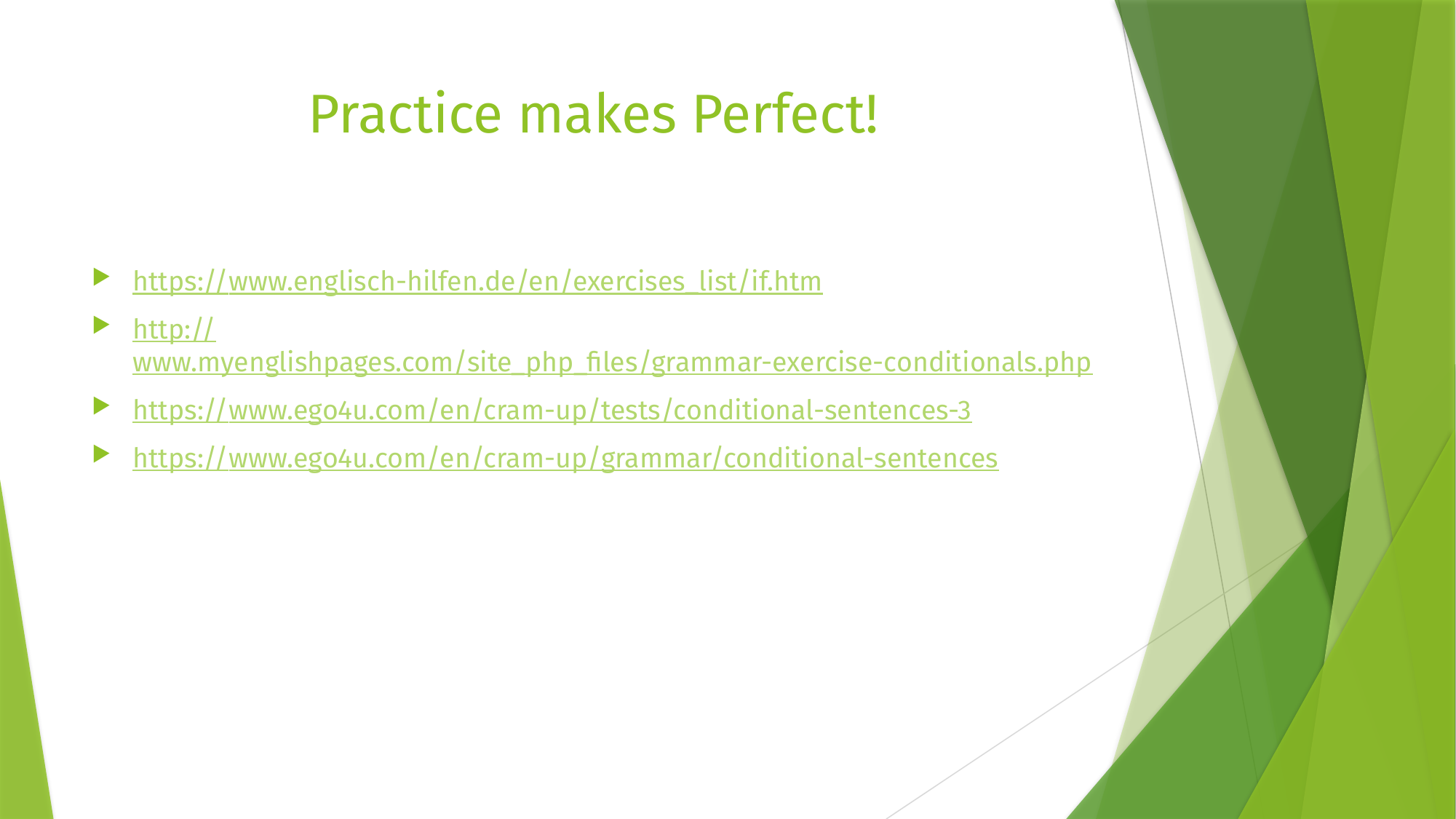

# Practice makes Perfect!
https://www.englisch-hilfen.de/en/exercises_list/if.htm
http://www.myenglishpages.com/site_php_files/grammar-exercise-conditionals.php
https://www.ego4u.com/en/cram-up/tests/conditional-sentences-3
https://www.ego4u.com/en/cram-up/grammar/conditional-sentences